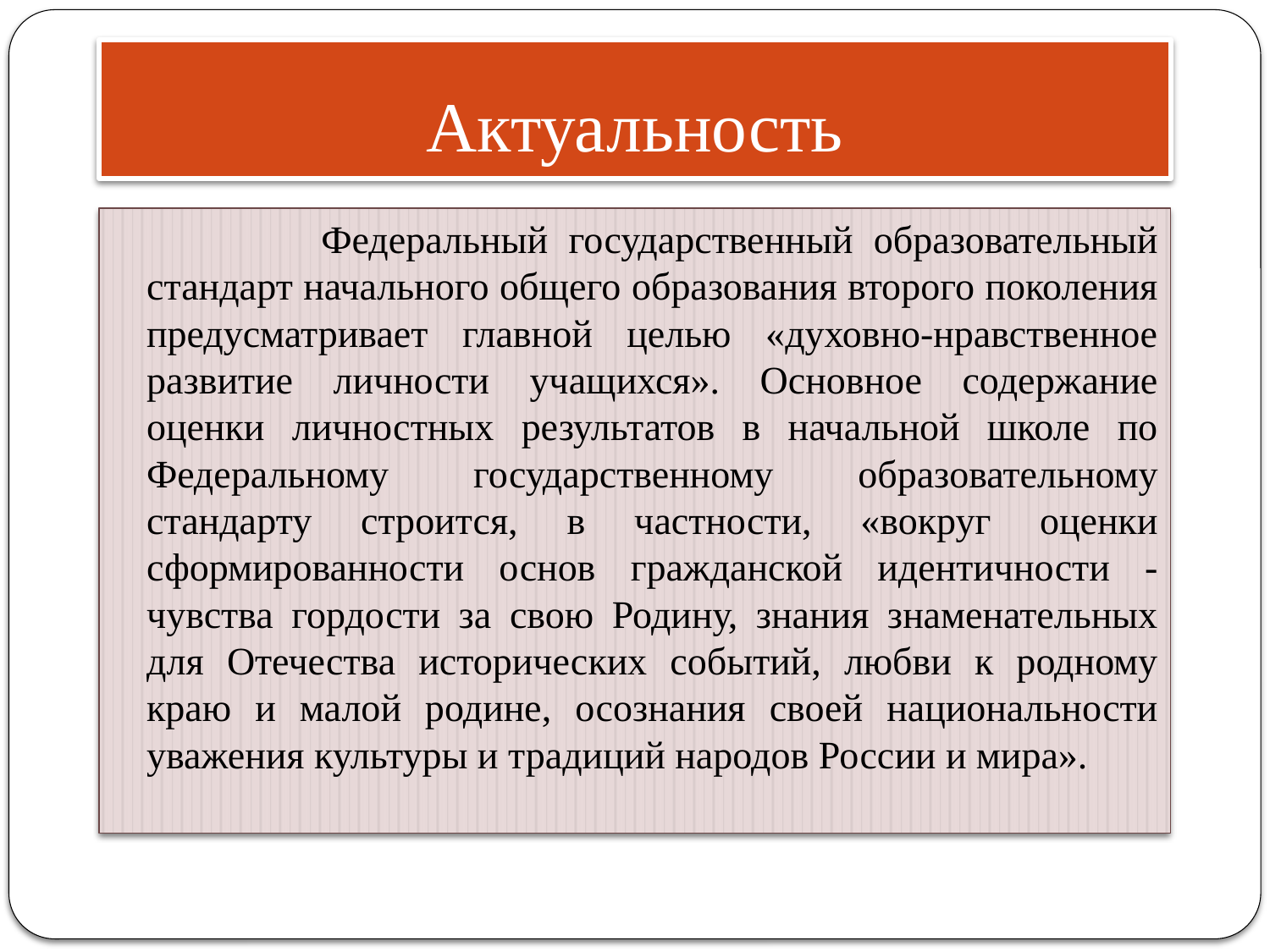

# Актуальность
          Федеральный государственный образовательный стандарт начального общего образования второго поколения предусматривает главной целью «духовно-нравственное развитие личности учащихся». Основное содержание оценки личностных результатов в начальной школе по Федеральному государственному образовательному стандарту строится, в частности, «вокруг оценки сформированности основ гражданской идентичности - чувства гордости за свою Родину, знания знаменательных для Отечества исторических событий, любви к родному краю и малой родине, осознания своей национальности уважения культуры и традиций народов России и мира».